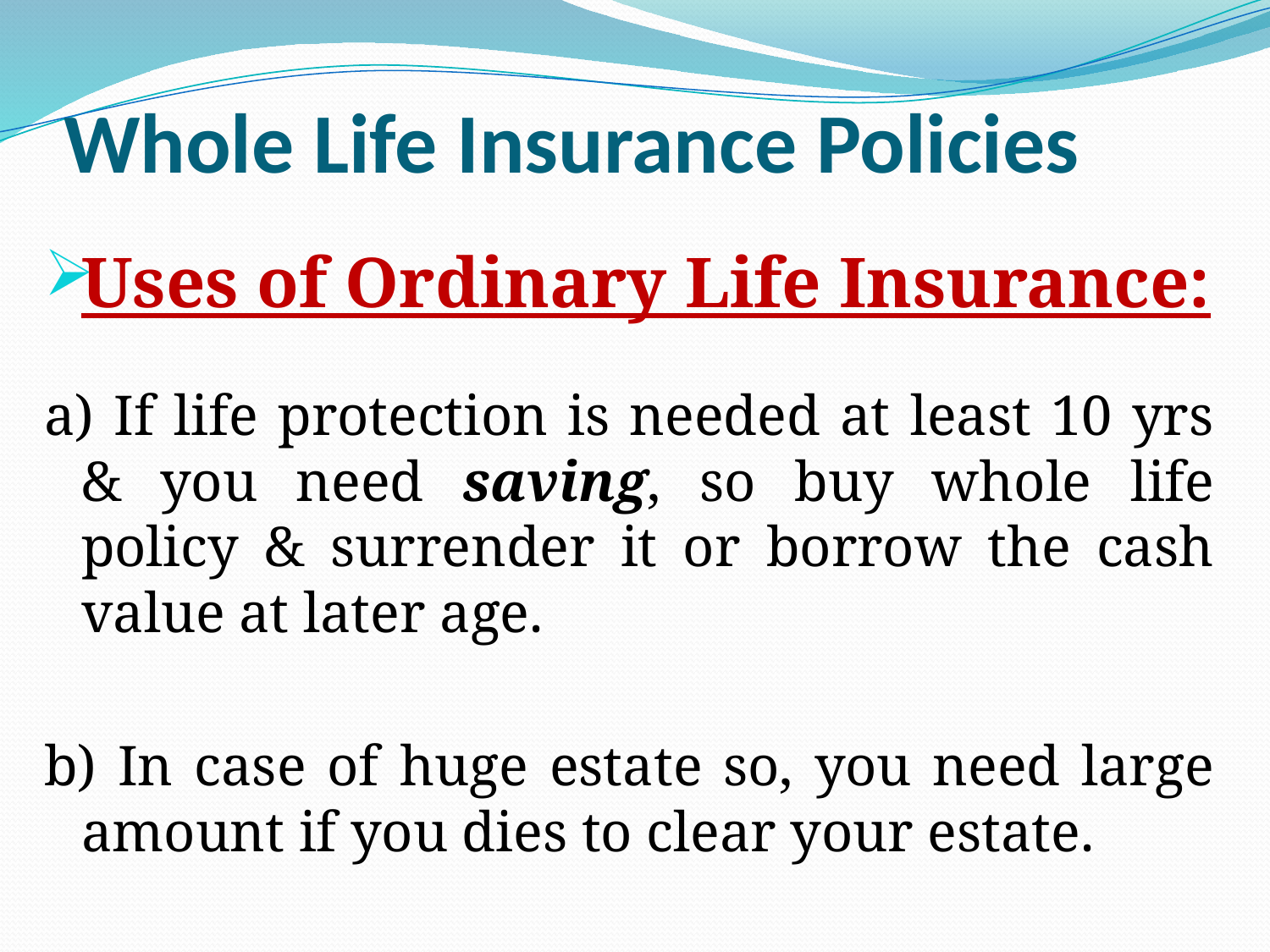

# Whole Life Insurance Policies
Uses of Ordinary Life Insurance:

a) If life protection is needed at least 10 yrs & you need saving, so buy whole life policy & surrender it or borrow the cash value at later age.

b) In case of huge estate so, you need large amount if you dies to clear your estate.